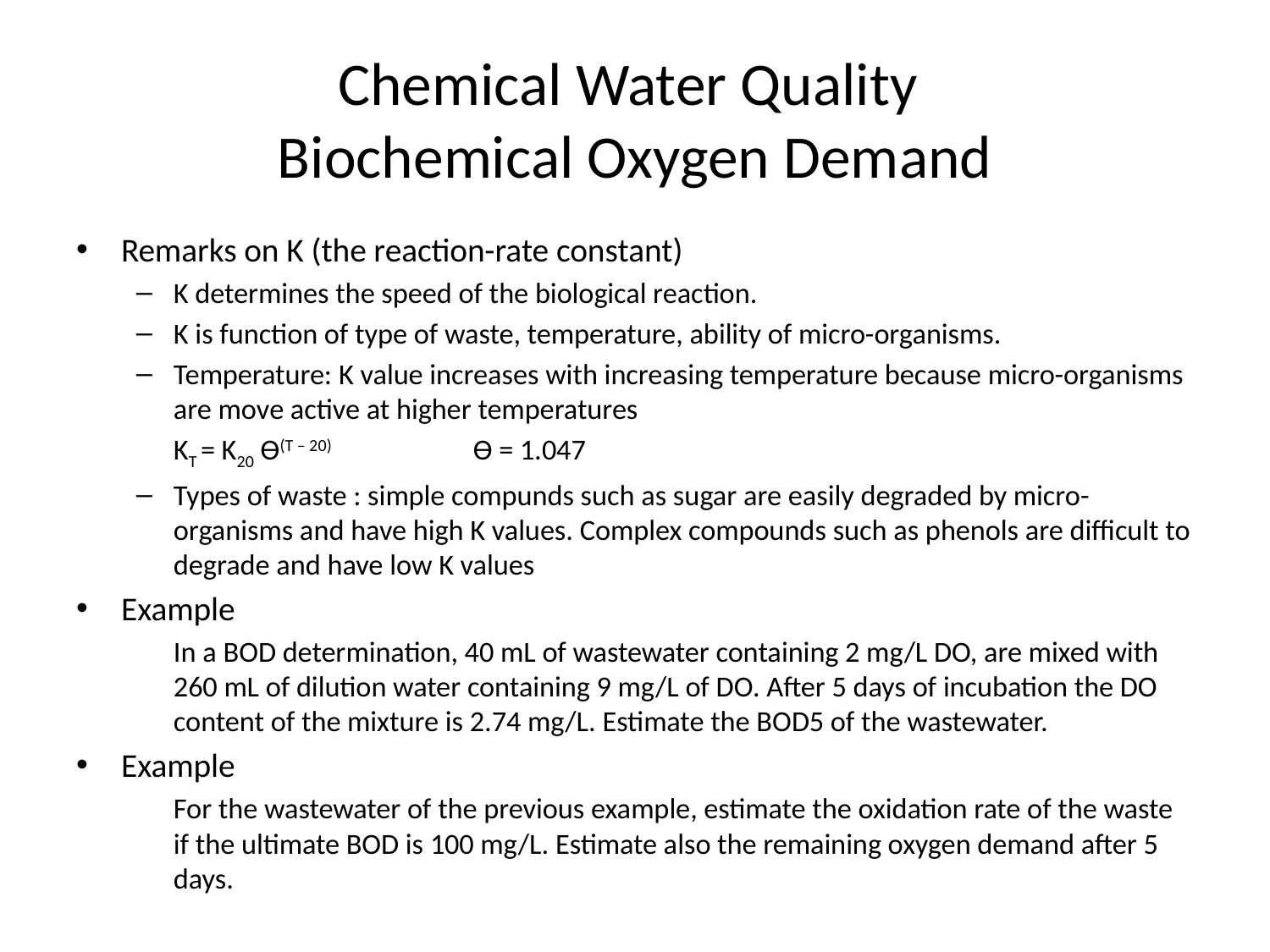

# Chemical Water Quality Biochemical Oxygen Demand
Remarks on K (the reaction-rate constant)
K determines the speed of the biological reaction.
K is function of type of waste, temperature, ability of micro-organisms.
Temperature: K value increases with increasing temperature because micro-organisms are move active at higher temperatures
	KT = K20 Ѳ(T – 20) 	 	Ѳ = 1.047
Types of waste : simple compunds such as sugar are easily degraded by micro-organisms and have high K values. Complex compounds such as phenols are difficult to degrade and have low K values
Example
	In a BOD determination, 40 mL of wastewater containing 2 mg/L DO, are mixed with 260 mL of dilution water containing 9 mg/L of DO. After 5 days of incubation the DO content of the mixture is 2.74 mg/L. Estimate the BOD5 of the wastewater.
Example
	For the wastewater of the previous example, estimate the oxidation rate of the waste if the ultimate BOD is 100 mg/L. Estimate also the remaining oxygen demand after 5 days.